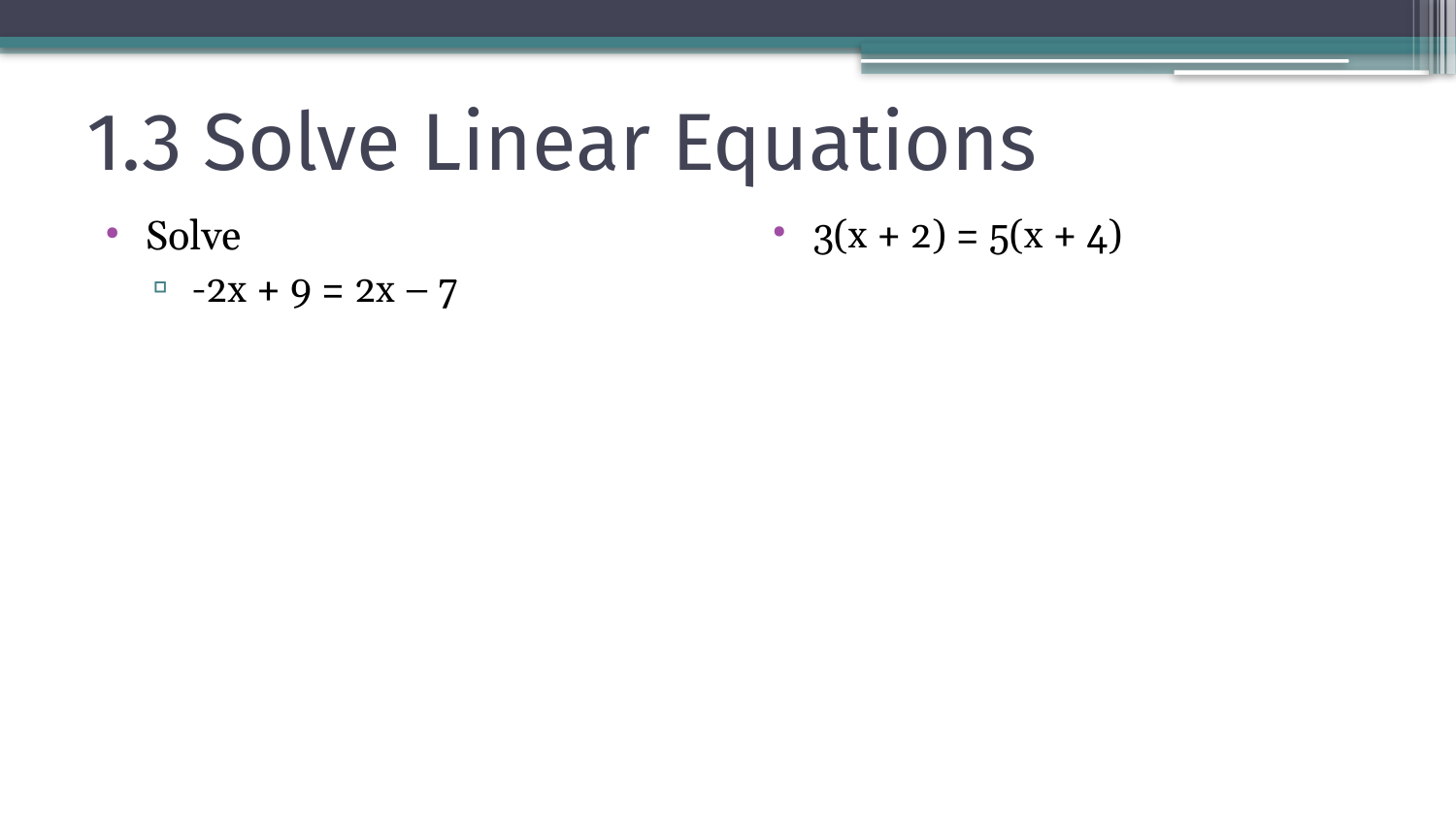

# 1.3 Solve Linear Equations
Solve
-2x + 9 = 2x – 7

3(x + 2) = 5(x + 4)